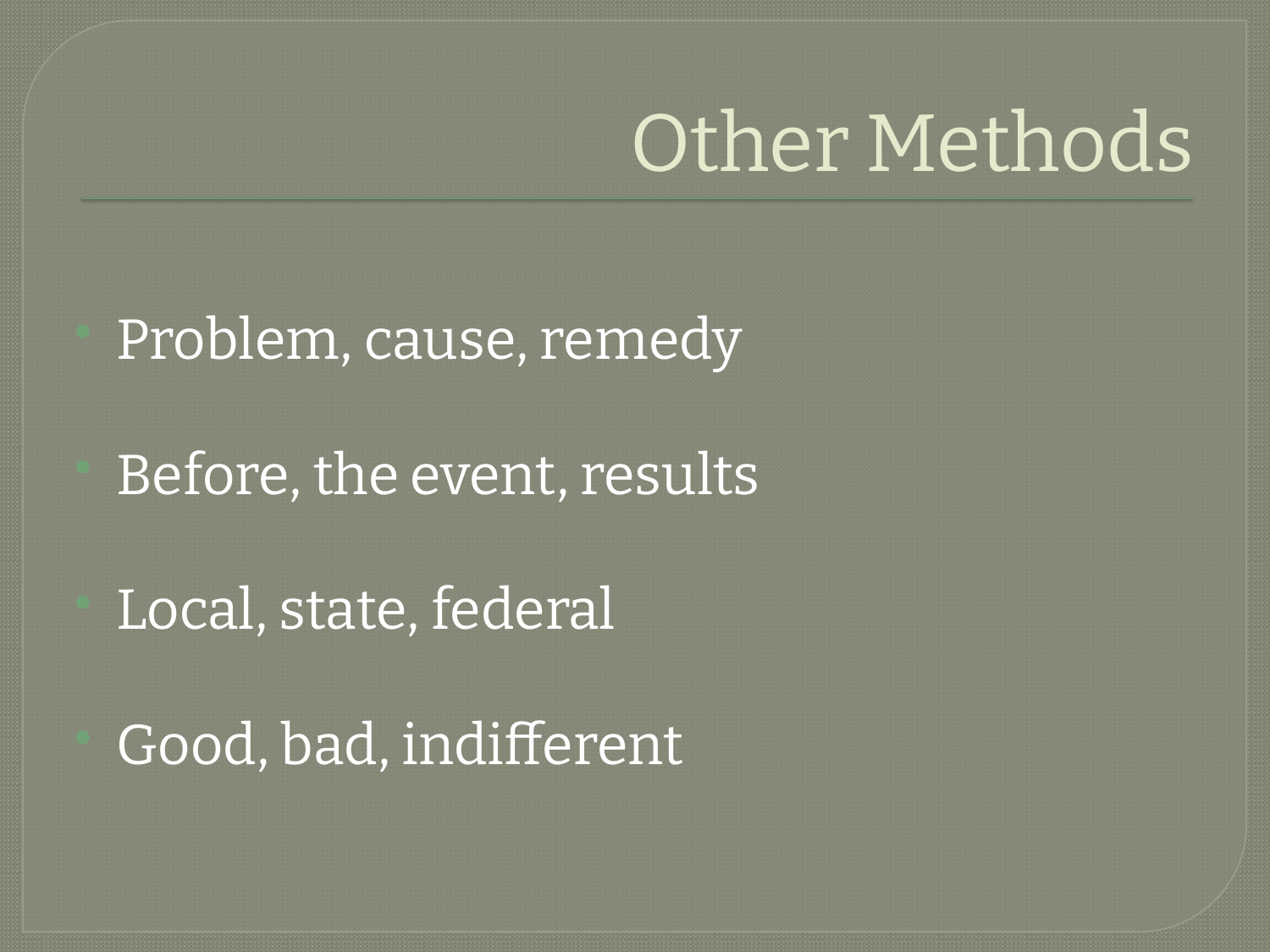

# Other Methods
Problem, cause, remedy
Before, the event, results
Local, state, federal
Good, bad, indifferent